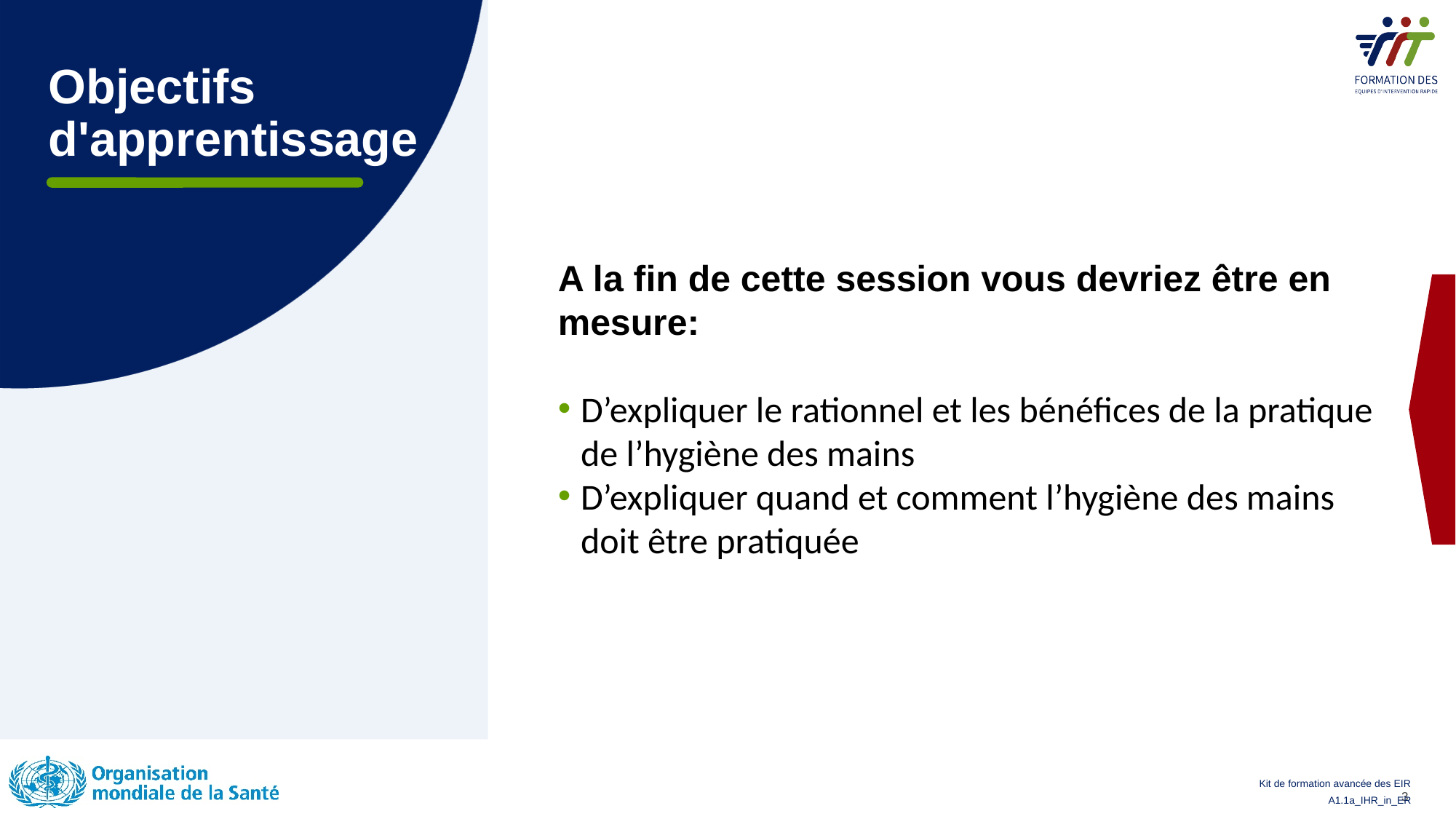

Objectifs d'apprentissage
A la fin de cette session vous devriez être en mesure:

D’expliquer le rationnel et les bénéfices de la pratique de l’hygiène des mains
D’expliquer quand et comment l’hygiène des mains doit être pratiquée
3